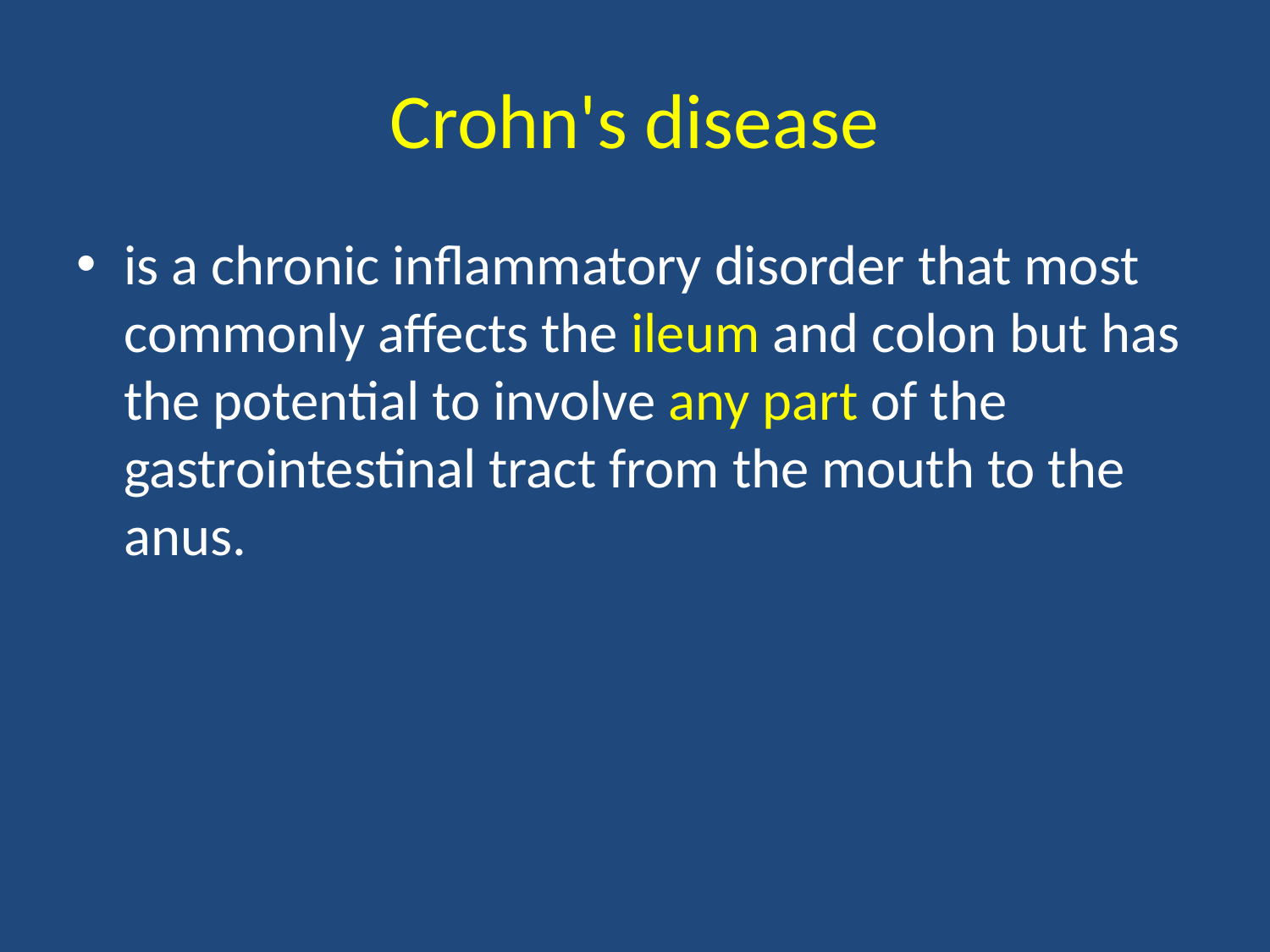

# Crohn's disease
is a chronic inflammatory disorder that most commonly affects the ileum and colon but has the potential to involve any part of the gastrointestinal tract from the mouth to the anus.